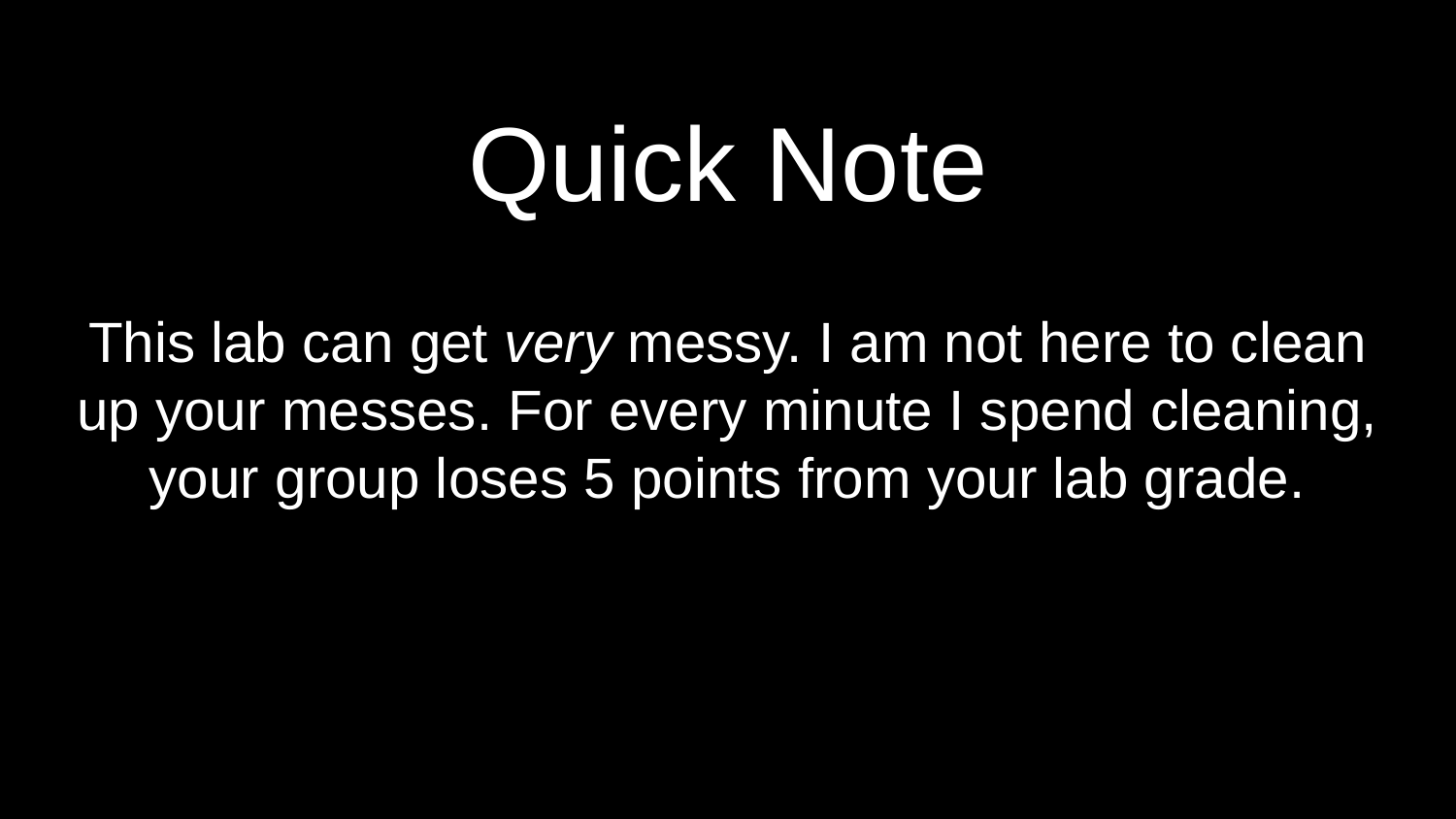

Quick Note
This lab can get very messy. I am not here to clean up your messes. For every minute I spend cleaning, your group loses 5 points from your lab grade.